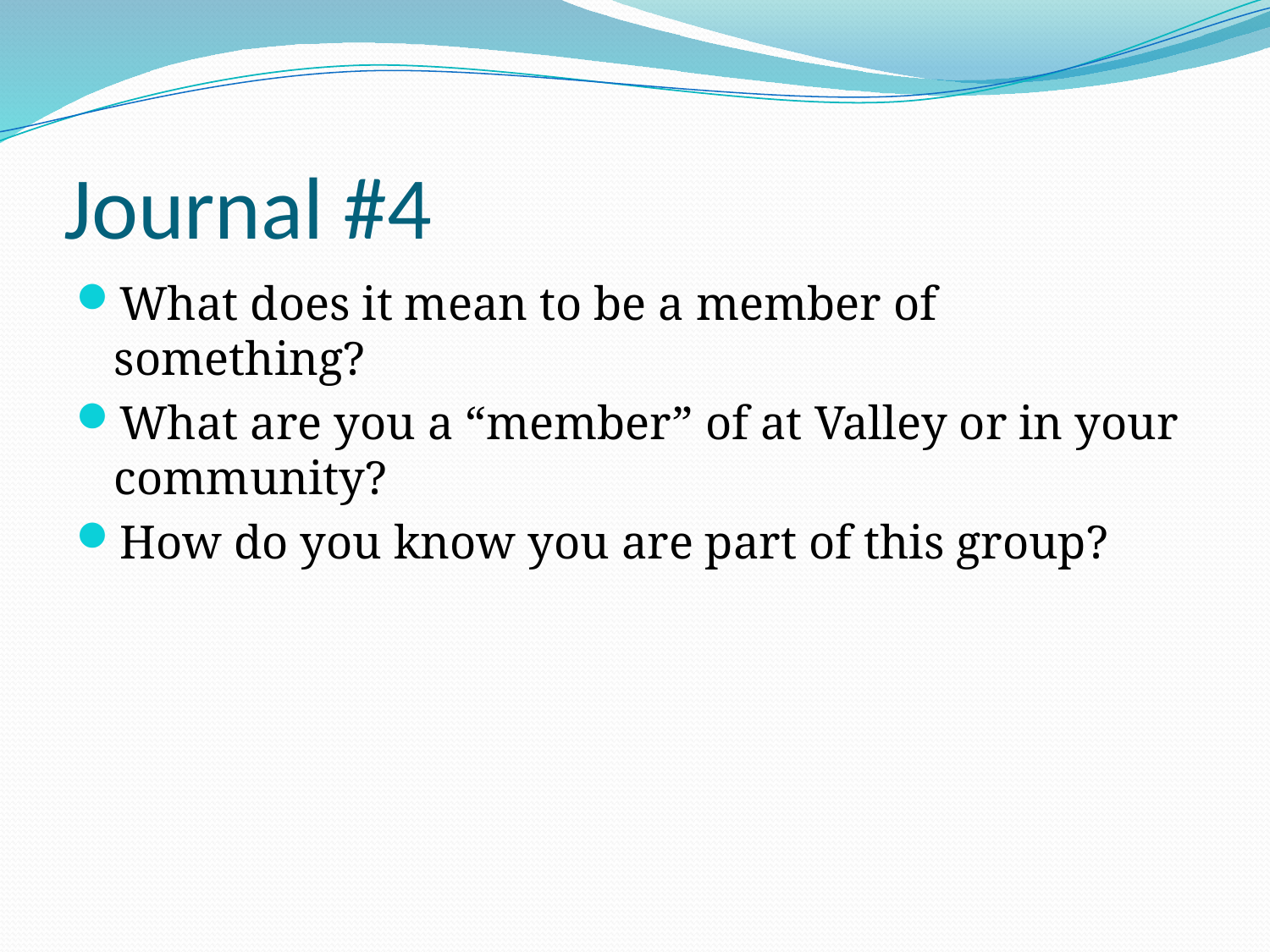

# Journal #4
What does it mean to be a member of something?
What are you a “member” of at Valley or in your community?
How do you know you are part of this group?